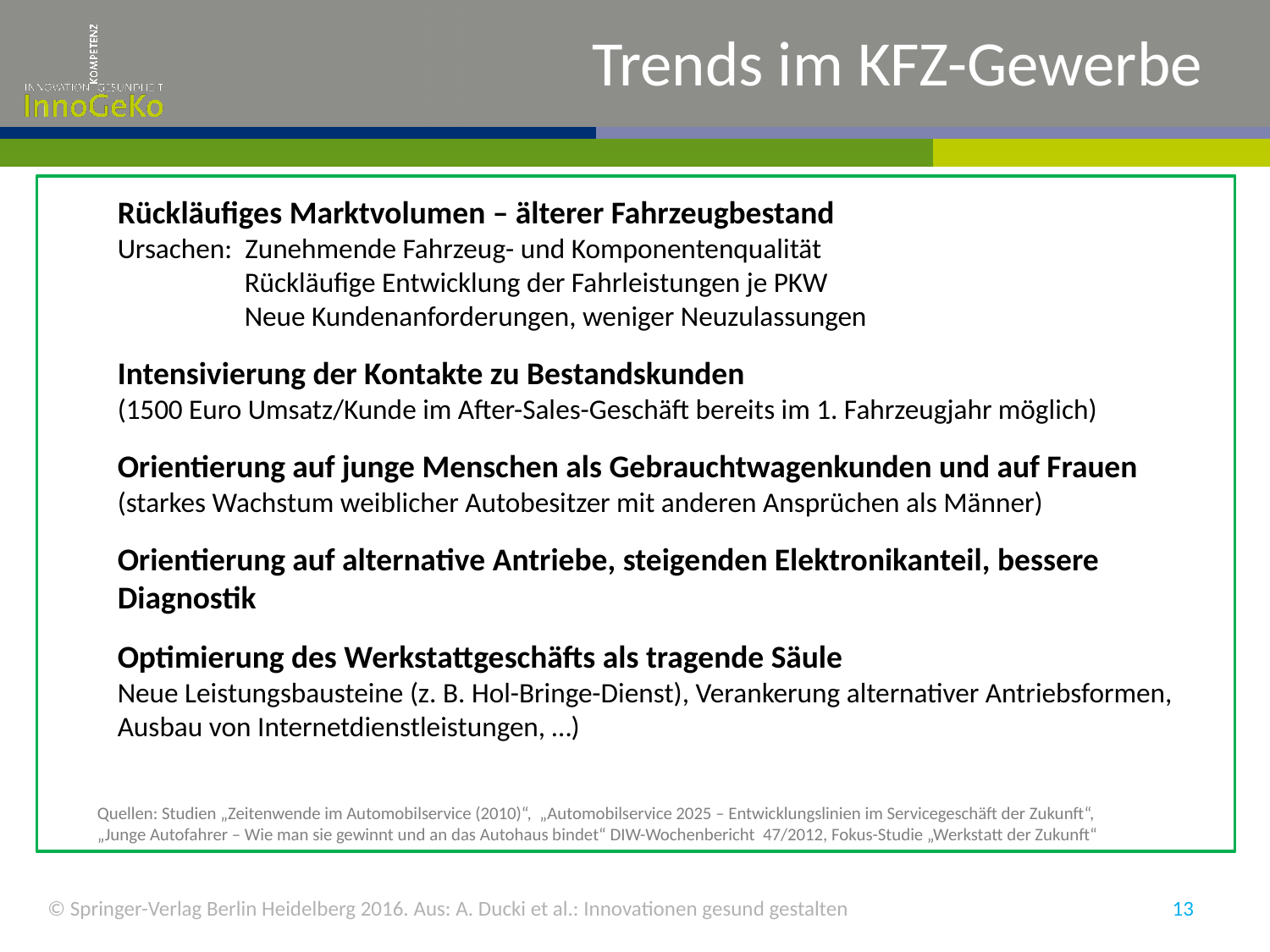

# Trends im KFZ-Gewerbe

Rückläufiges Marktvolumen – älterer Fahrzeugbestand
Ursachen:  Zunehmende Fahrzeug- und Komponentenqualität
  	Rückläufige Entwicklung der Fahrleistungen je PKW
  	Neue Kundenanforderungen, weniger Neuzulassungen

Intensivierung der Kontakte zu Bestandskunden
(1500 Euro Umsatz/Kunde im After-Sales-Geschäft bereits im 1. Fahrzeugjahr möglich)

Orientierung auf junge Menschen als Gebrauchtwagenkunden und auf Frauen (starkes Wachstum weiblicher Autobesitzer mit anderen Ansprüchen als Männer)

Orientierung auf alternative Antriebe, steigenden Elektronikanteil, bessere Diagnostik

Optimierung des Werkstattgeschäfts als tragende Säule
Neue Leistungsbausteine (z. B. Hol-Bringe-Dienst), Verankerung alternativer Antriebsformen, Ausbau von Internetdienstleistungen, …)

Quellen: Studien „Zeitenwende im Automobilservice (2010)“,  „Automobilservice 2025 – Entwicklungslinien im Servicegeschäft der Zukunft“, „Junge Autofahrer – Wie man sie gewinnt und an das Autohaus bindet“ DIW-Wochenbericht  47/2012, Fokus-Studie „Werkstatt der Zukunft“

© Springer-Verlag Berlin Heidelberg 2016. Aus: A. Ducki et al.: Innovationen gesund gestalten

13